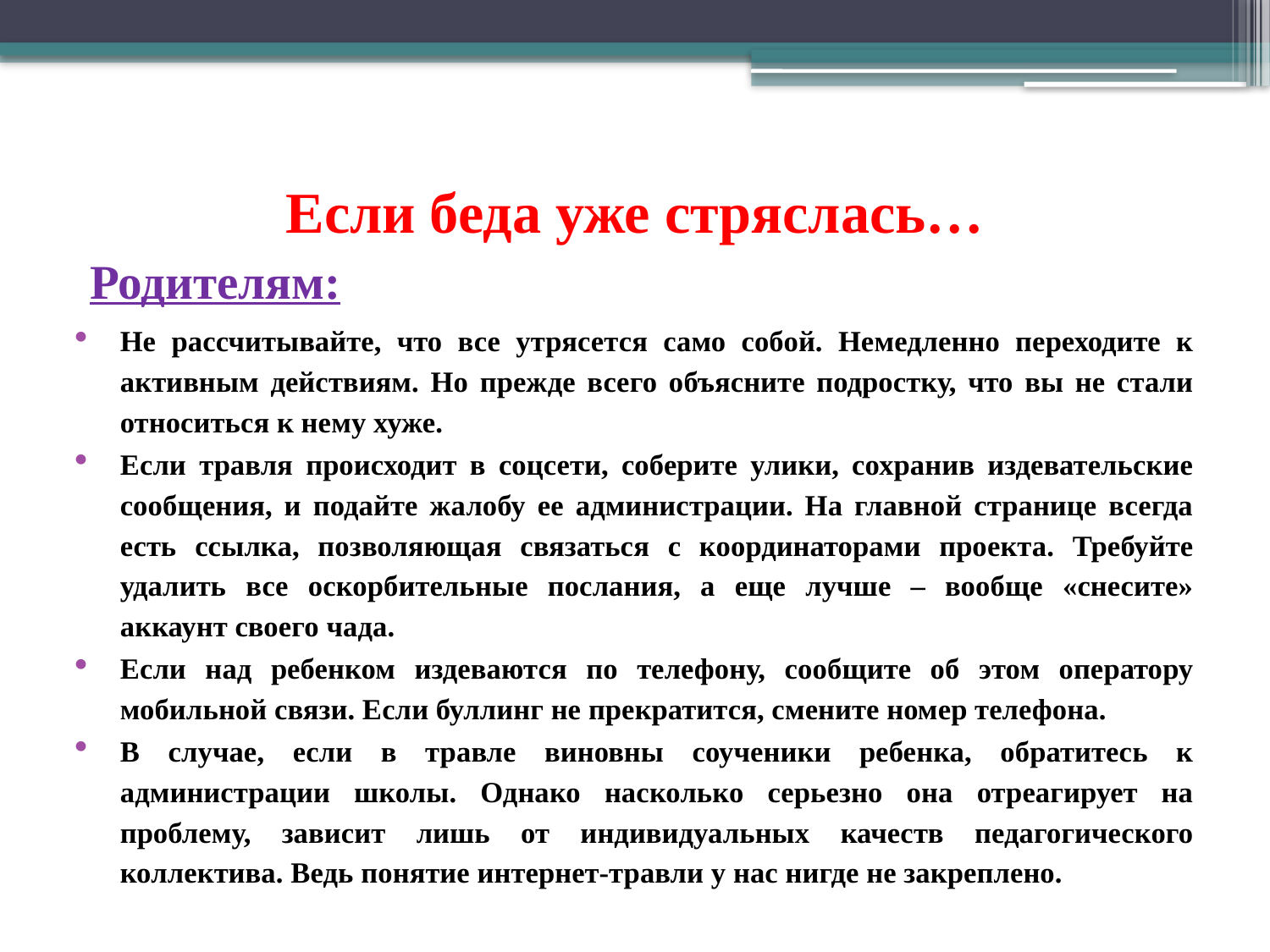

# Если беда уже стряслась…
Родителям:
Не рассчитывайте, что все утрясется само собой. Немедленно переходите к активным действиям. Но прежде всего объясните подростку, что вы не стали относиться к нему хуже.
Если травля происходит в соцсети, соберите улики, сохранив издевательские сообщения, и подайте жалобу ее администрации. На главной странице всегда есть ссылка, позволяющая связаться с координаторами проекта. Требуйте удалить все оскорбительные послания, а еще лучше – вообще «снесите» аккаунт своего чада.
Если над ребенком издеваются по телефону, сообщите об этом оператору мобильной связи. Если буллинг не прекратится, смените номер телефона.
В случае, если в травле виновны соученики ребенка, обратитесь к администрации школы. Однако насколько серьезно она отреагирует на проблему, зависит лишь от индивидуальных качеств педагогического коллектива. Ведь понятие интернет-травли у нас нигде не закреплено.